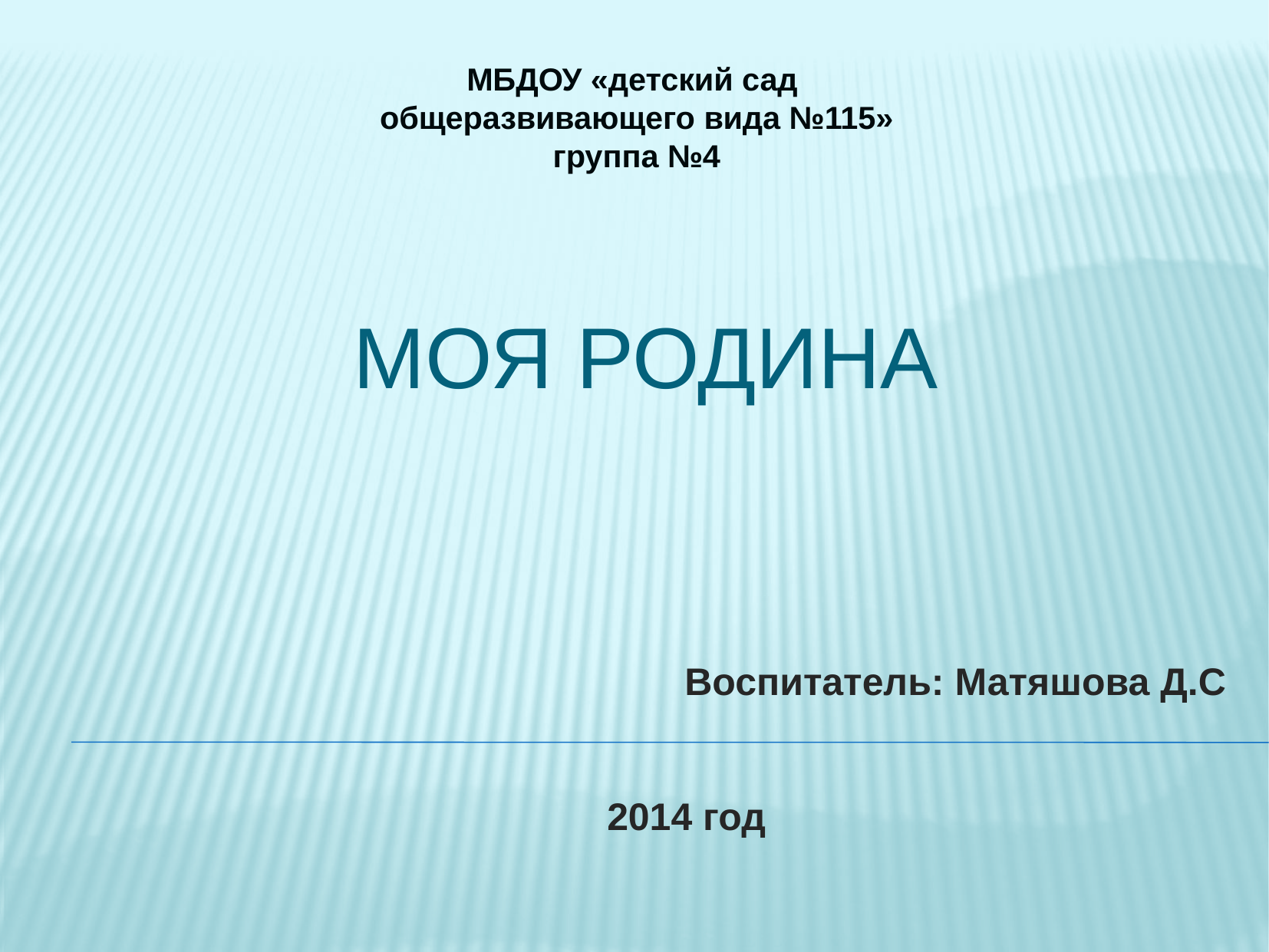

МБДОУ «детский сад
общеразвивающего вида №115»
группа №4
# Моя Родина
Воспитатель: Матяшова Д.С
2014 год